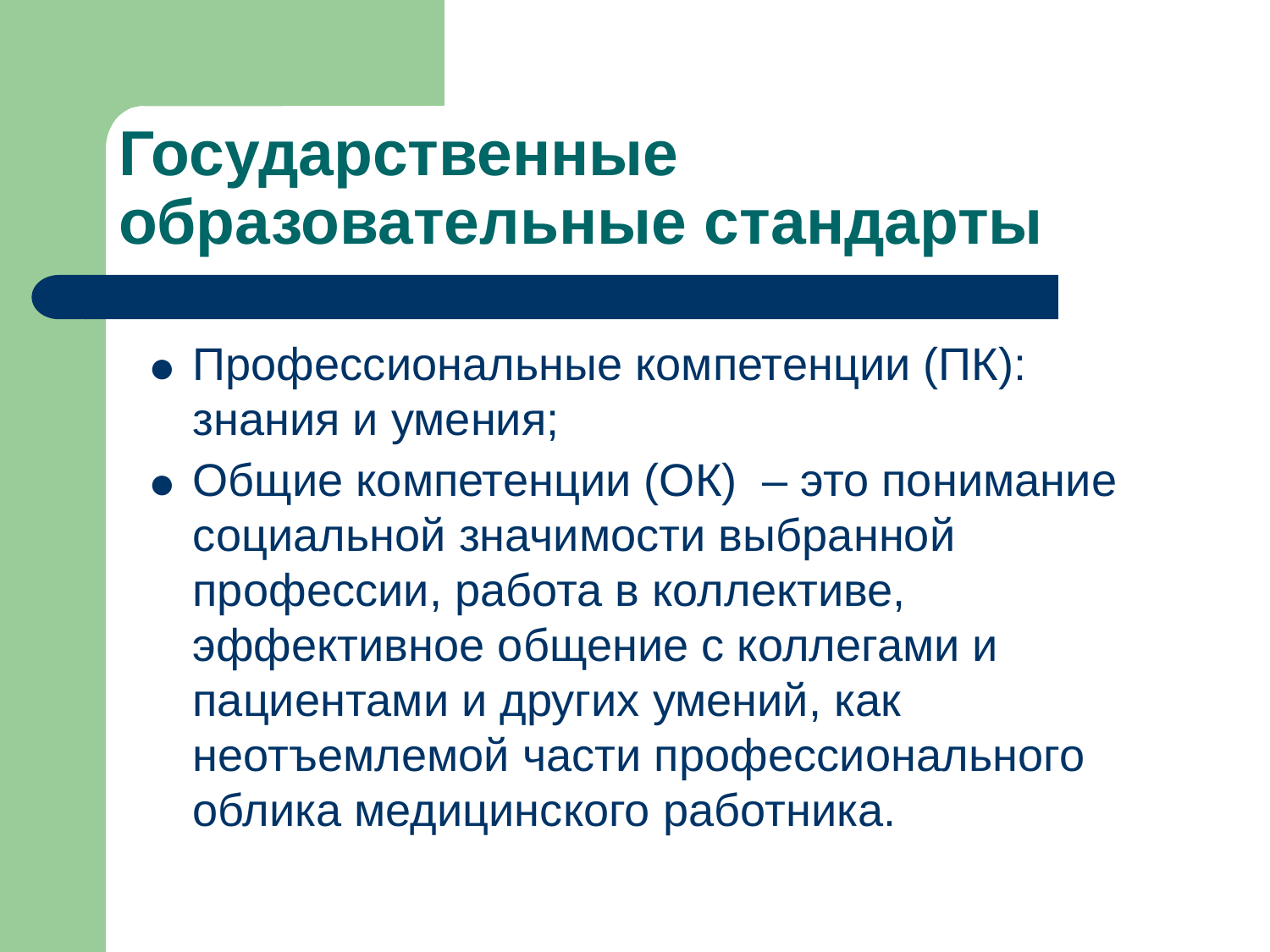

# Государственные образовательные стандарты
Профессиональные компетенции (ПК):  знания и умения;
Общие компетенции (ОК)  – это понимание социальной значимости выбранной профессии, работа в коллективе, эффективное общение с коллегами и пациентами и других умений, как неотъемлемой части профессионального облика медицинского работника.